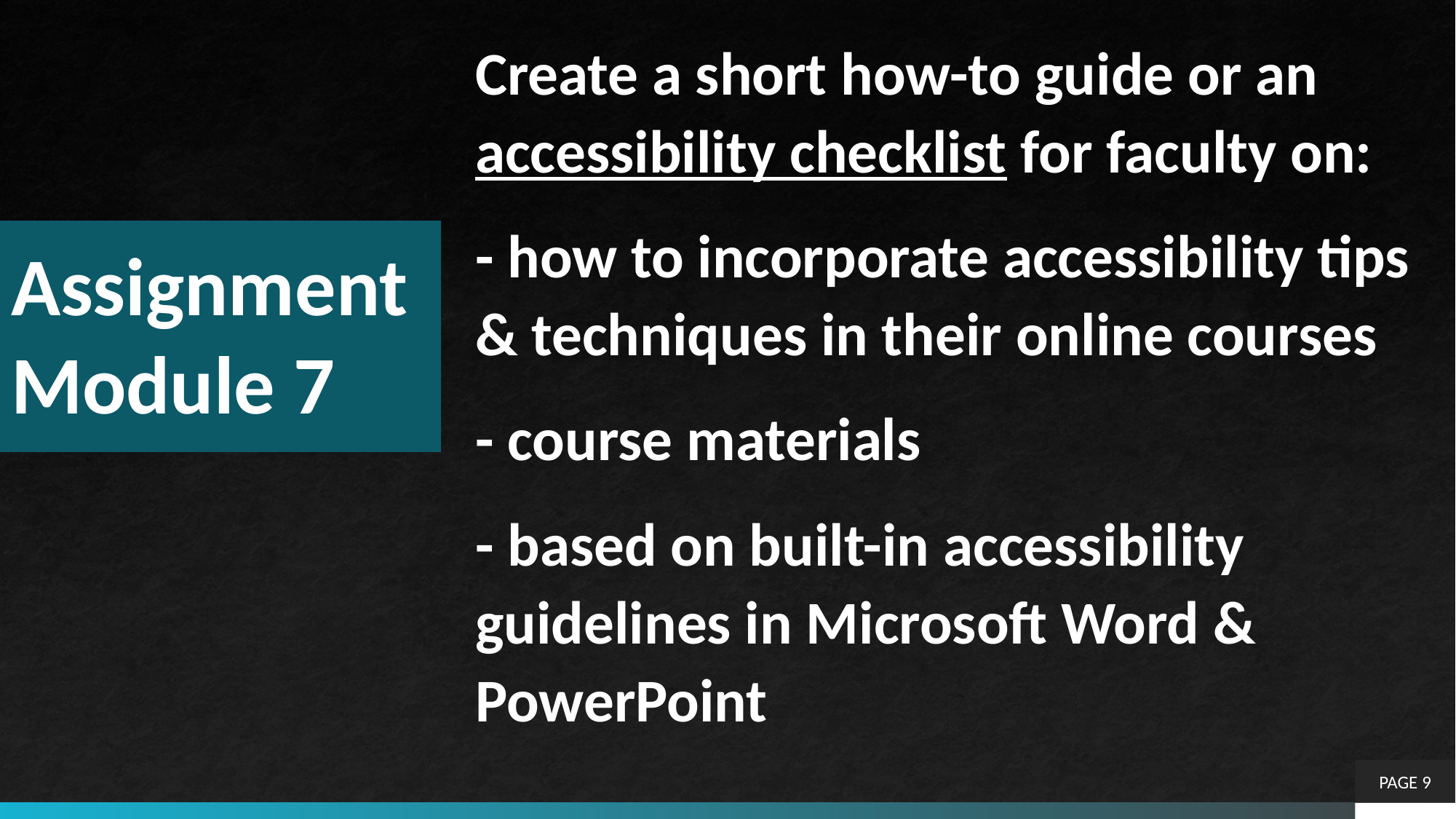

Create a short how-to guide or an accessibility checklist for faculty on:
- how to incorporate accessibility tips & techniques in their online courses
- course materials
- based on built-in accessibility guidelines in Microsoft Word & PowerPoint
# Assignment Module 7
PAGE 9